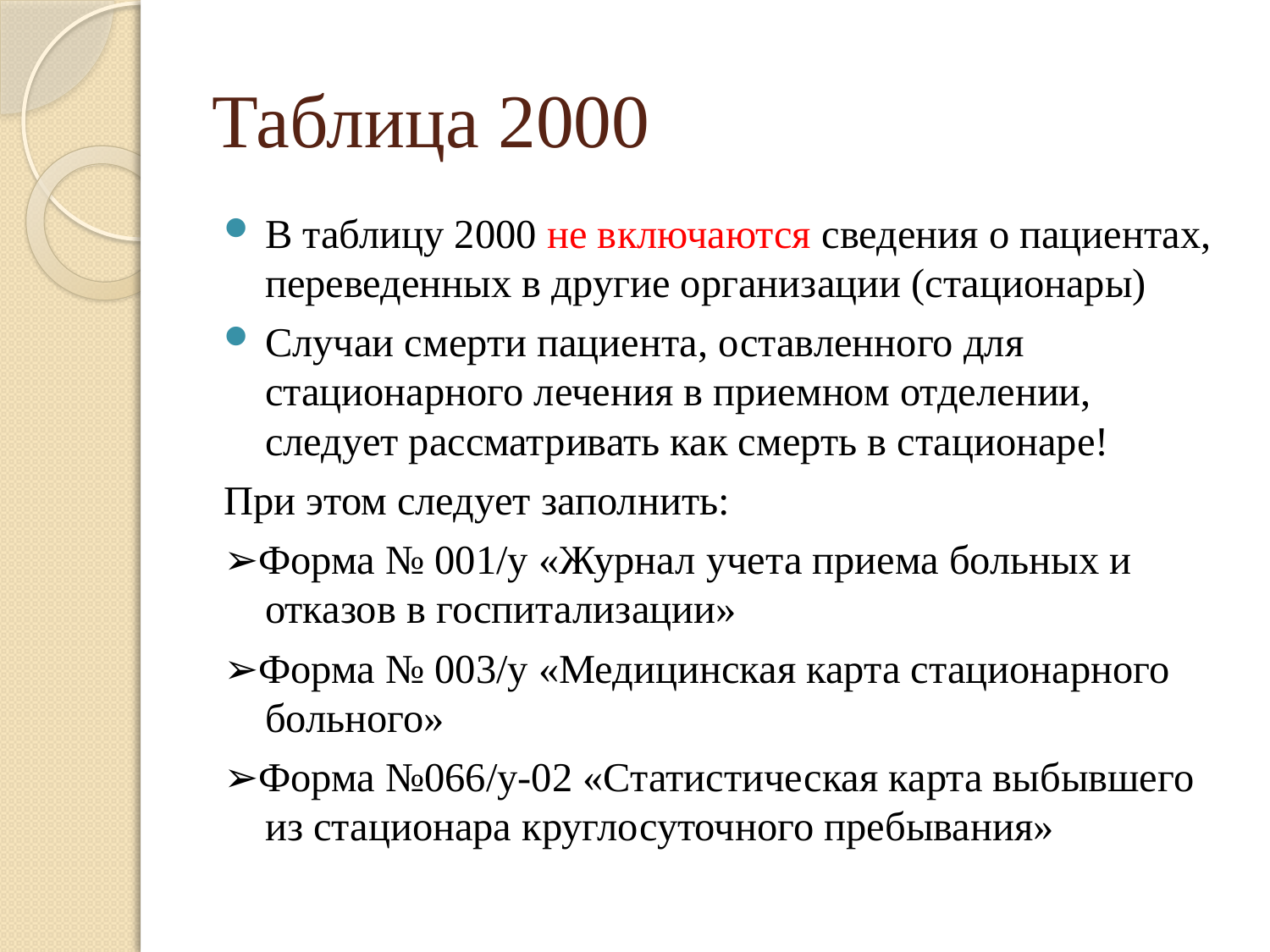

# Таблица 2000
В таблицу 2000 не включаются сведения о пациентах, переведенных в другие организации (стационары)
Случаи смерти пациента, оставленного для стационарного лечения в приемном отделении, следует рассматривать как смерть в стационаре!
При этом следует заполнить:
➢Форма № 001/у «Журнал учета приема больных и отказов в госпитализации»
➢Форма № 003/у «Медицинская карта стационарного больного»
➢Форма №066/у-02 «Статистическая карта выбывшего из стационара круглосуточного пребывания»